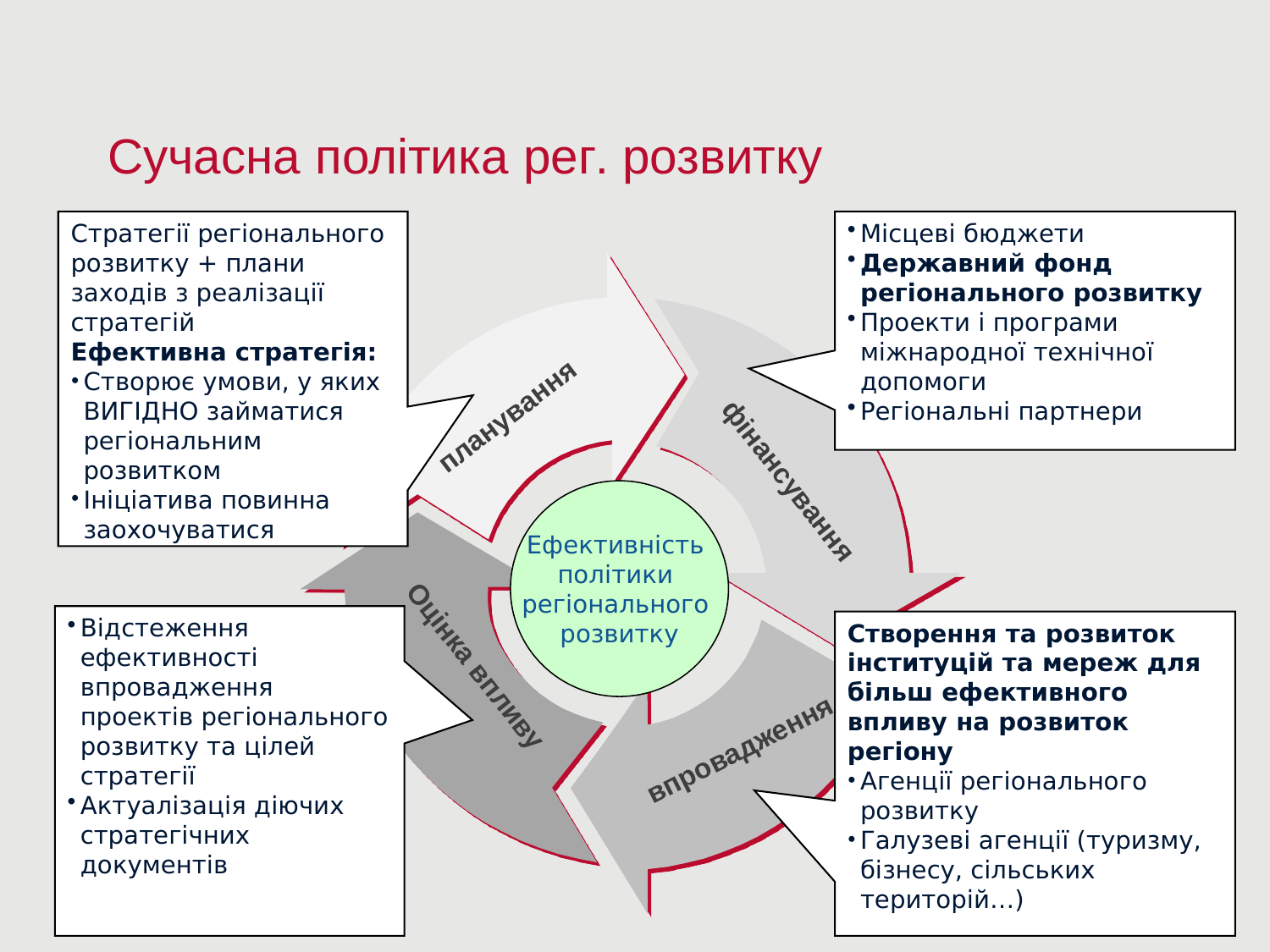

# Сучасна політика рег. розвитку
Стратегії регіонального розвитку + плани заходів з реалізації стратегій
Ефективна стратегія:
Створює умови, у яких ВИГІДНО займатися регіональним розвитком
Ініціатива повинна заохочуватися
Місцеві бюджети
Державний фонд регіонального розвитку
Проекти і програми міжнародної технічної допомоги
Регіональні партнери

планування
фінансування
Ефективність
політики
регіонального
розвитку
Відстеження ефективності впровадження проектів регіонального розвитку та цілей стратегії
Актуалізація діючих  стратегічних документів
Створення та розвиток інституцій та мереж для більш ефективного впливу на розвиток регіону
Агенції регіонального розвитку
Галузеві агенції (туризму, бізнесу, сільських територій…)
Оцінка впливу
впровадження